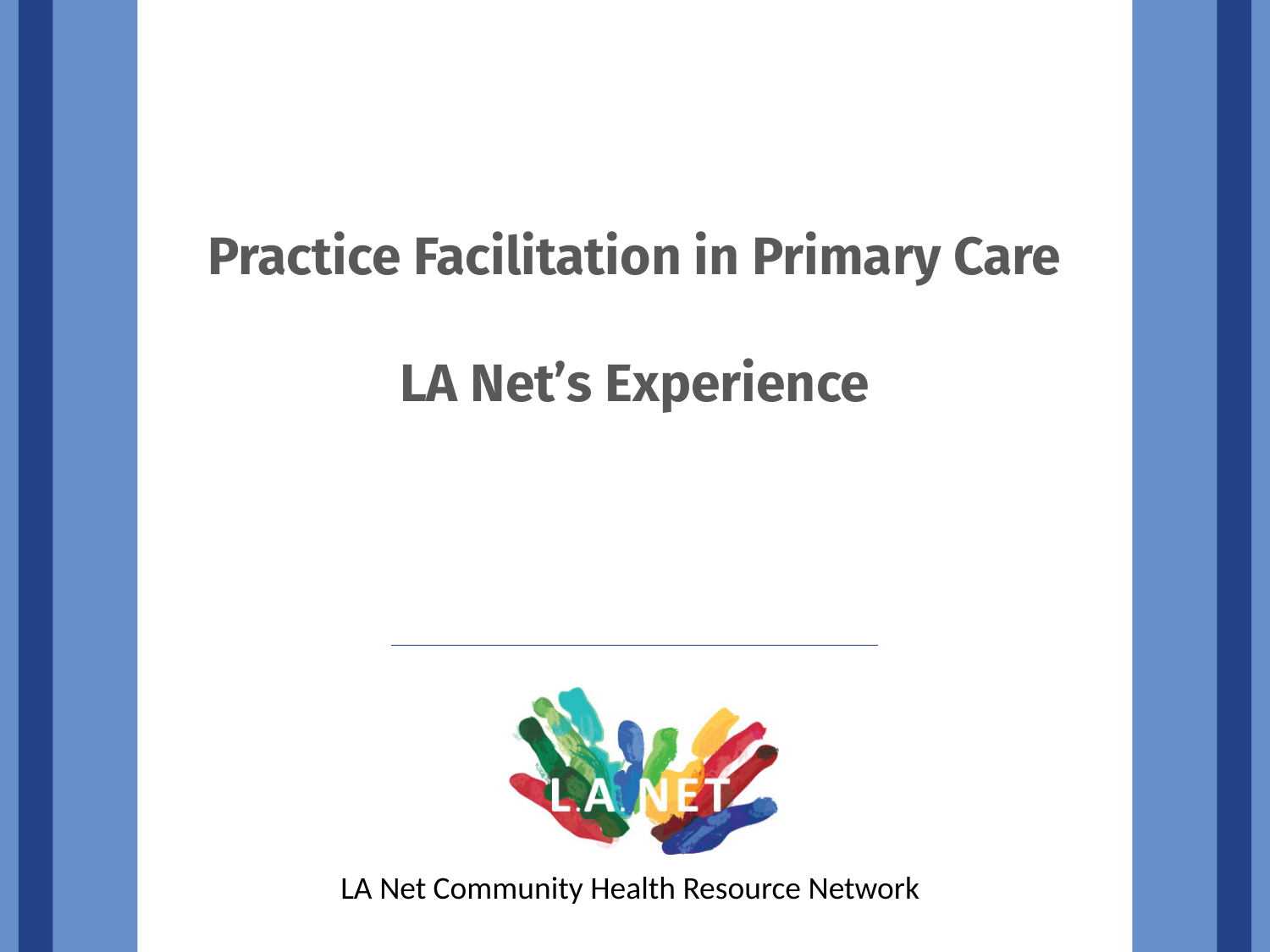

# Practice Facilitation in Primary Care LA Net’s Experience
LA Net Community Health Resource Network